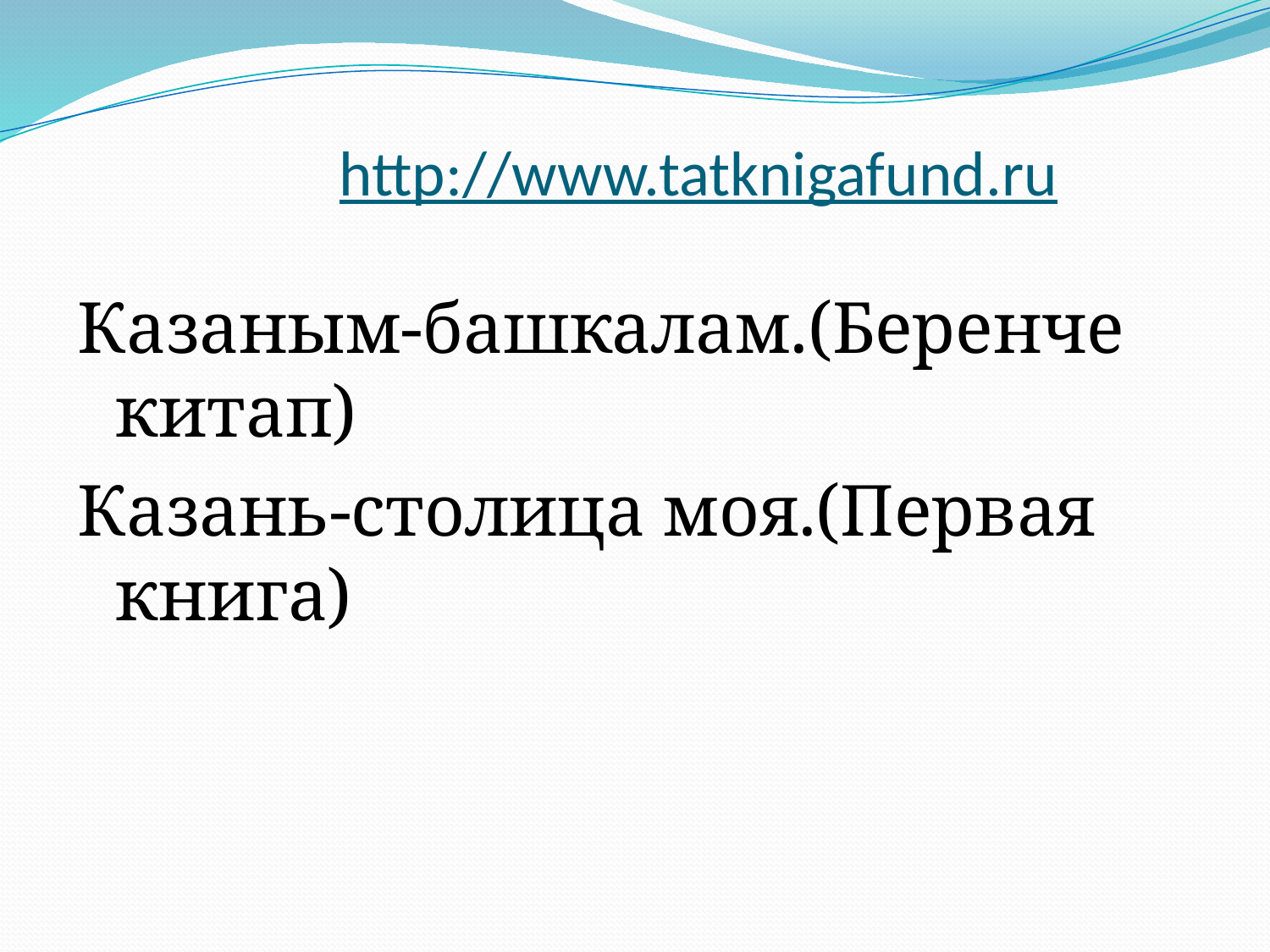

# http://www.tatknigafund.ru
Казаным-башкалам.(Беренче китап)
Казань-столица моя.(Первая книга)